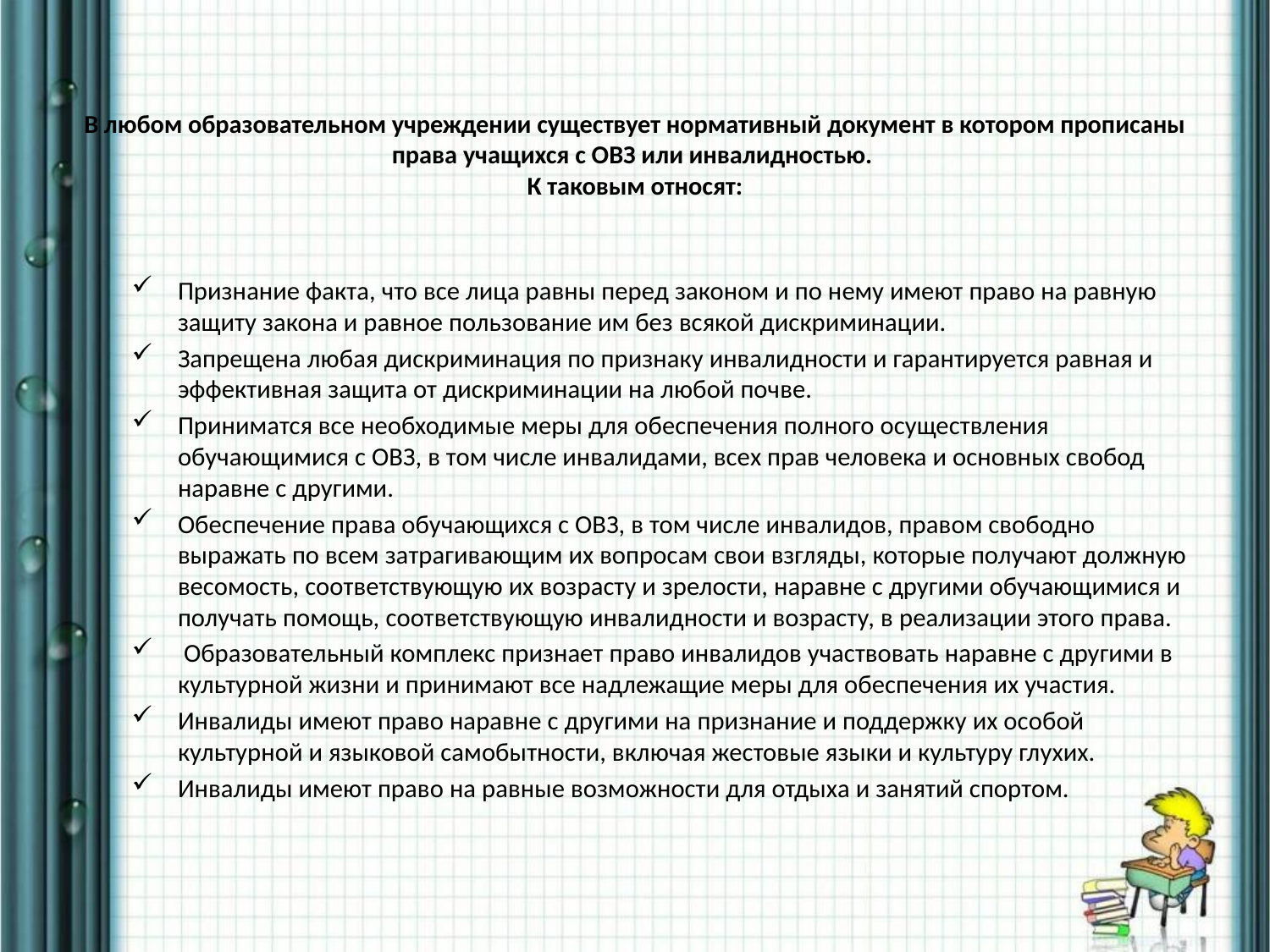

# В любом образовательном учреждении существует нормативный документ в котором прописаны права учащихся с ОВЗ или инвалидностью. К таковым относят:
Признание факта, что все лица равны перед законом и по нему имеют право на равную защиту закона и равное пользование им без всякой дискриминации.
Запрещена любая дискриминация по признаку инвалидности и гарантируется равная и эффективная защита от дискриминации на любой почве.
Приниматся все необходимые меры для обеспечения полного осуществления обучающимися с ОВЗ, в том числе инвалидами, всех прав человека и основных свобод наравне с другими.
Обеспечение права обучающихся с ОВЗ, в том числе инвалидов, правом свободно выражать по всем затрагивающим их вопросам свои взгляды, которые получают должную весомость, соответствующую их возрасту и зрелости, наравне с другими обучающимися и получать помощь, соответствующую инвалидности и возрасту, в реализации этого права.
 Образовательный комплекс признает право инвалидов участвовать наравне с другими в культурной жизни и принимают все надлежащие меры для обеспечения их участия.
Инвалиды имеют право наравне с другими на признание и поддержку их особой культурной и языковой самобытности, включая жестовые языки и культуру глухих.
Инвалиды имеют право на равные возможности для отдыха и занятий спортом.